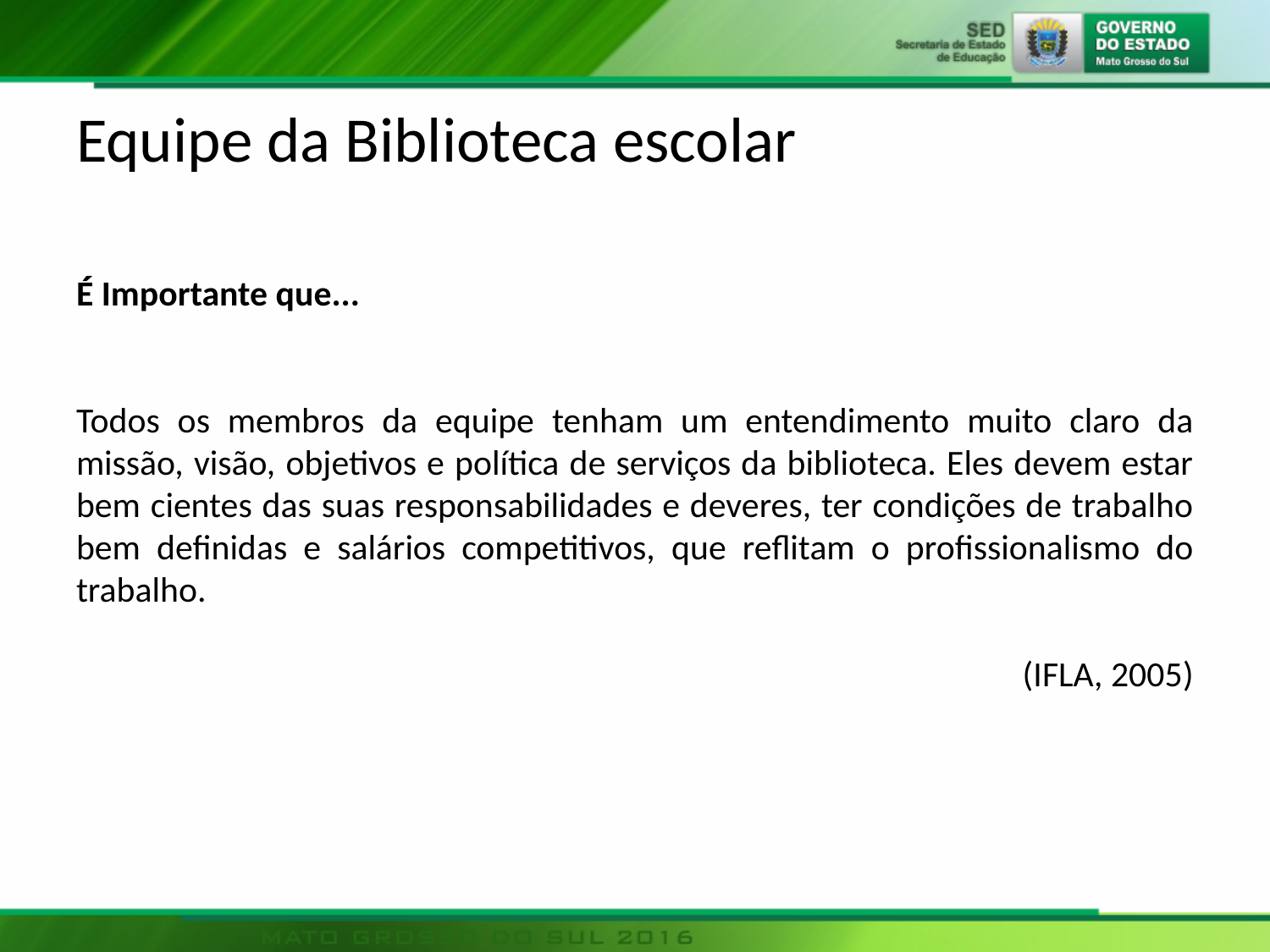

# Equipe da Biblioteca escolar

É Importante que...

Todos os membros da equipe tenham um entendimento muito claro da missão, visão, objetivos e política de serviços da biblioteca. Eles devem estar bem cientes das suas responsabilidades e deveres, ter condições de trabalho bem definidas e salários competitivos, que reflitam o profissionalismo do trabalho.

(IFLA, 2005)